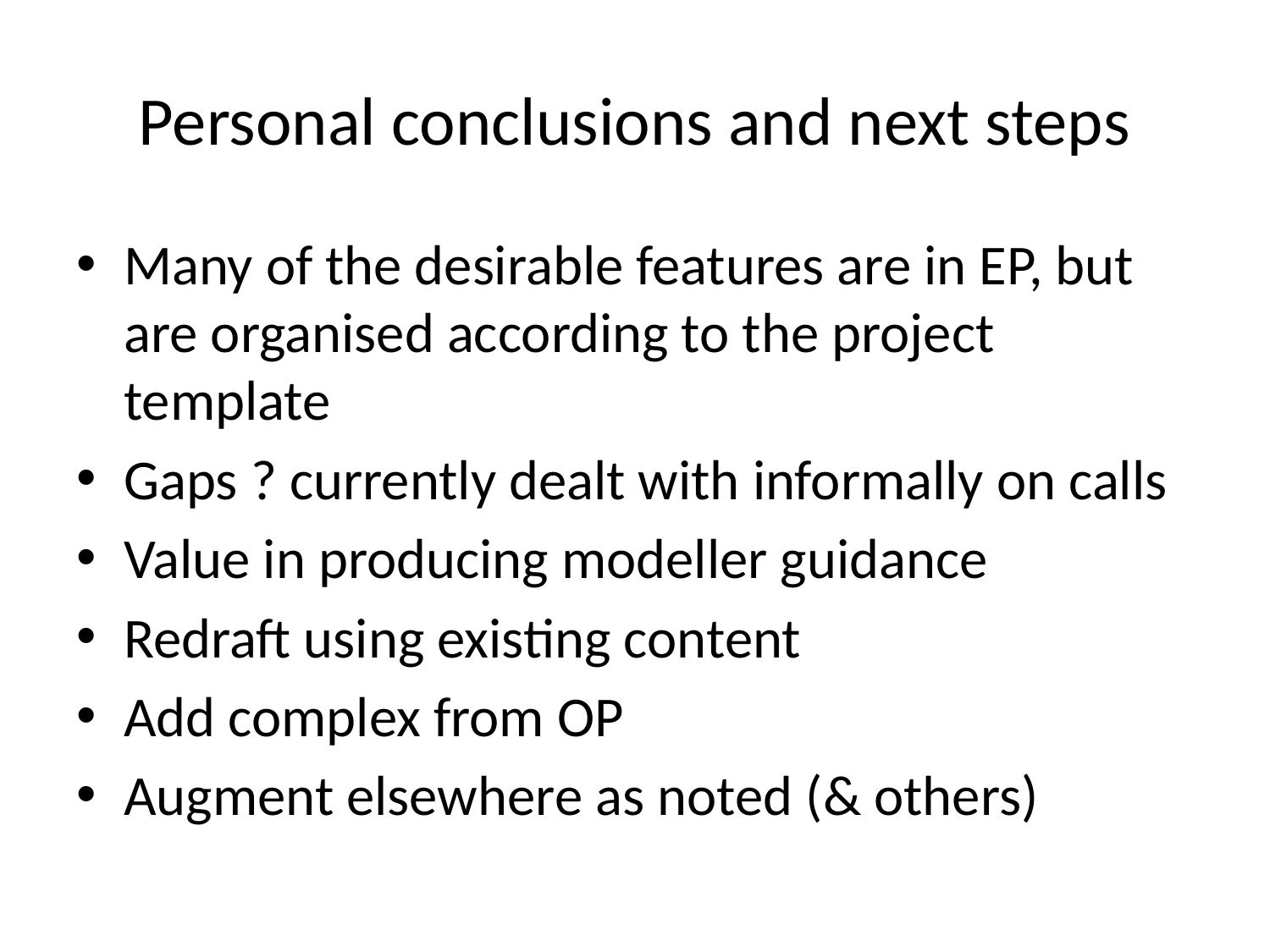

# Personal conclusions and next steps
Many of the desirable features are in EP, but are organised according to the project template
Gaps ? currently dealt with informally on calls
Value in producing modeller guidance
Redraft using existing content
Add complex from OP
Augment elsewhere as noted (& others)